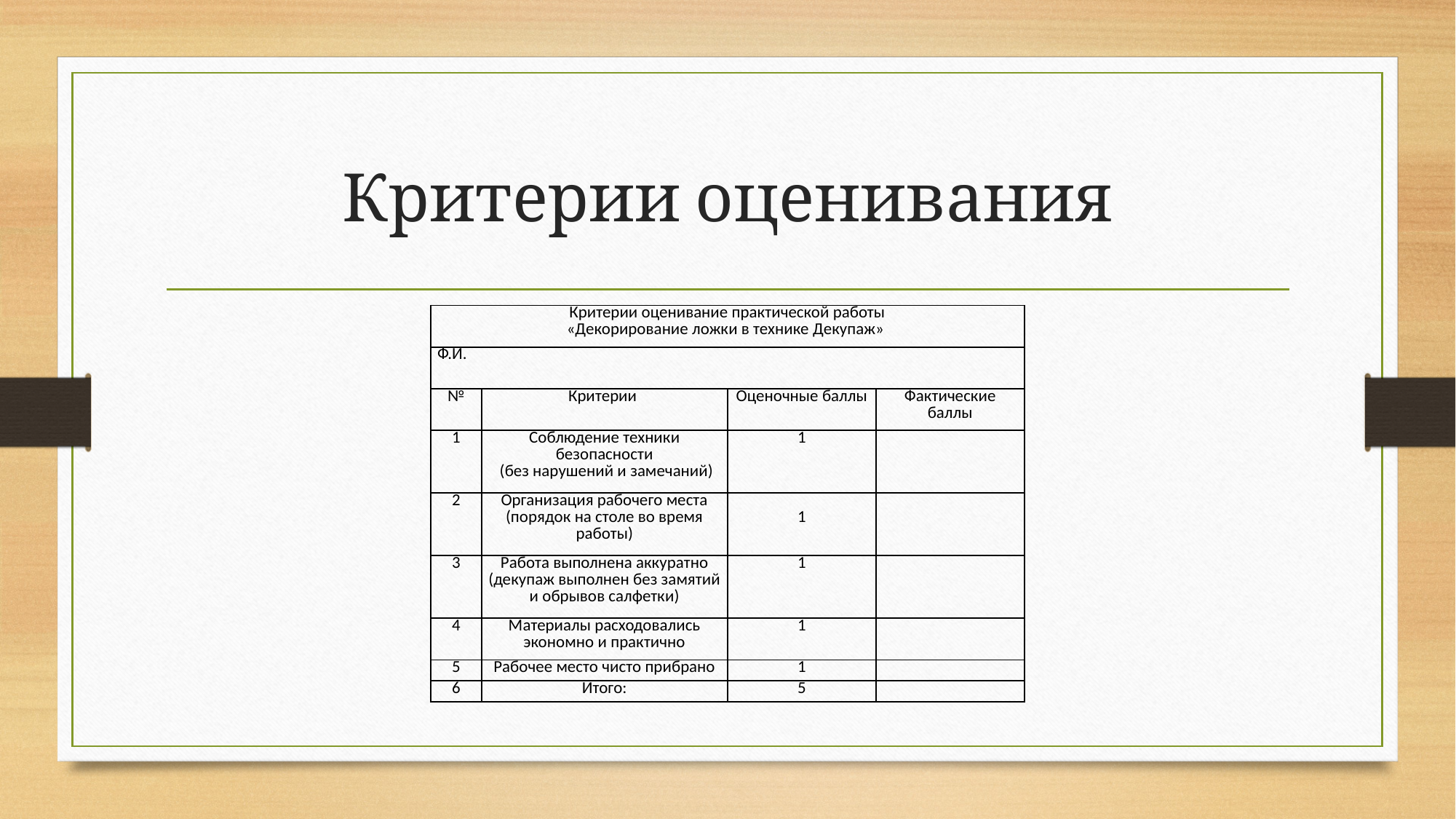

# Критерии оценивания
| Критерии оценивание практической работы «Декорирование ложки в технике Декупаж» |  |  |  |
| --- | --- | --- | --- |
| Ф.И. |  |  |  |
| № | Критерии | Оценочные баллы | Фактические баллы |
| 1 | Соблюдение техники безопасности (без нарушений и замечаний) | 1 |  |
| 2 | Организация рабочего места (порядок на столе во время работы) | 1 |  |
| 3 | Работа выполнена аккуратно (декупаж выполнен без замятий и обрывов салфетки) | 1 |  |
| 4 | Материалы расходовались экономно и практично | 1 |  |
| 5 | Рабочее место чисто прибрано | 1 |  |
| 6 | Итого: | 5 |  |